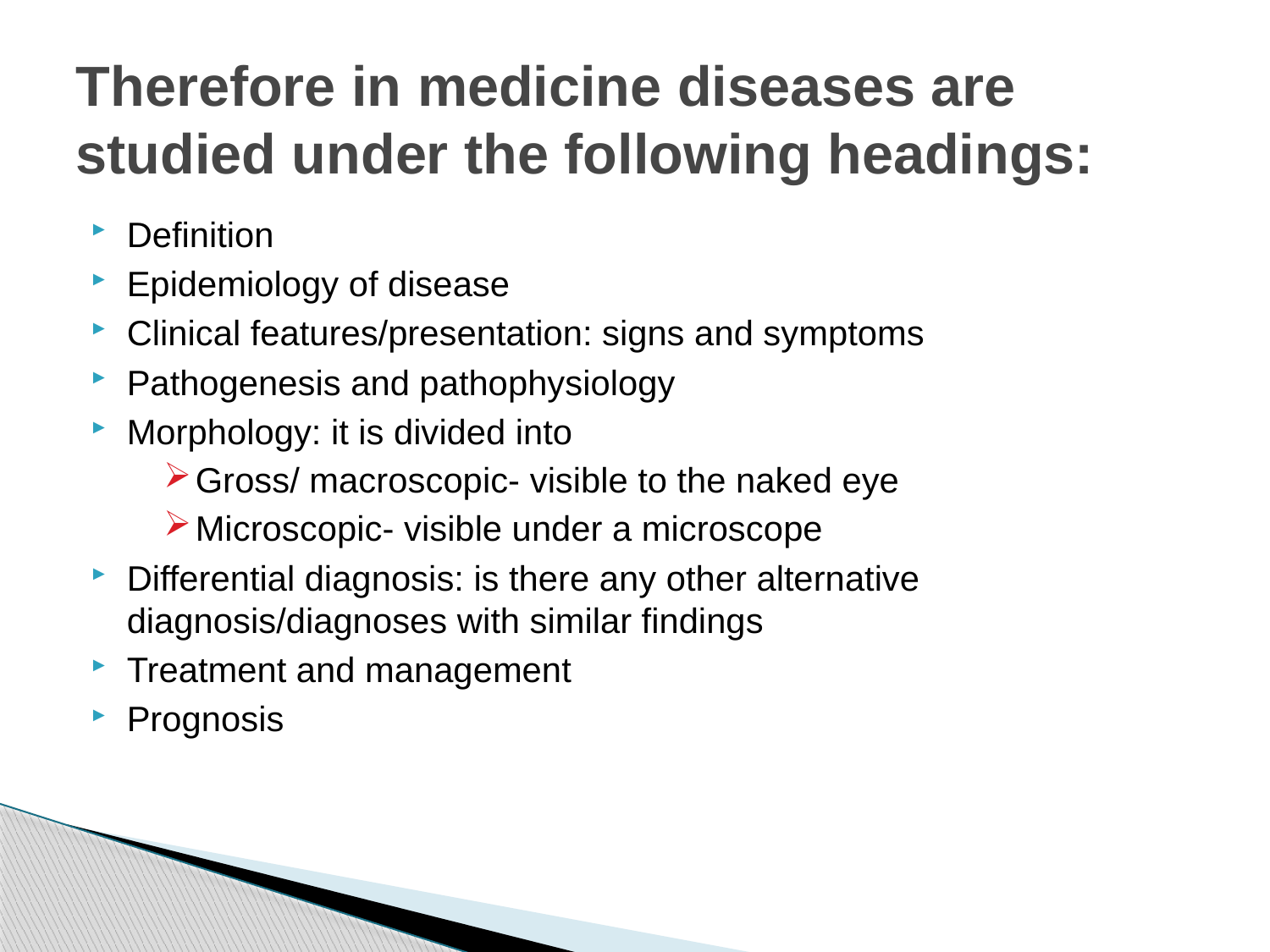

# Therefore in medicine diseases are studied under the following headings:
Definition
Epidemiology of disease
Clinical features/presentation: signs and symptoms
Pathogenesis and pathophysiology
Morphology: it is divided into
Gross/ macroscopic- visible to the naked eye
Microscopic- visible under a microscope
Differential diagnosis: is there any other alternative diagnosis/diagnoses with similar findings
Treatment and management
Prognosis